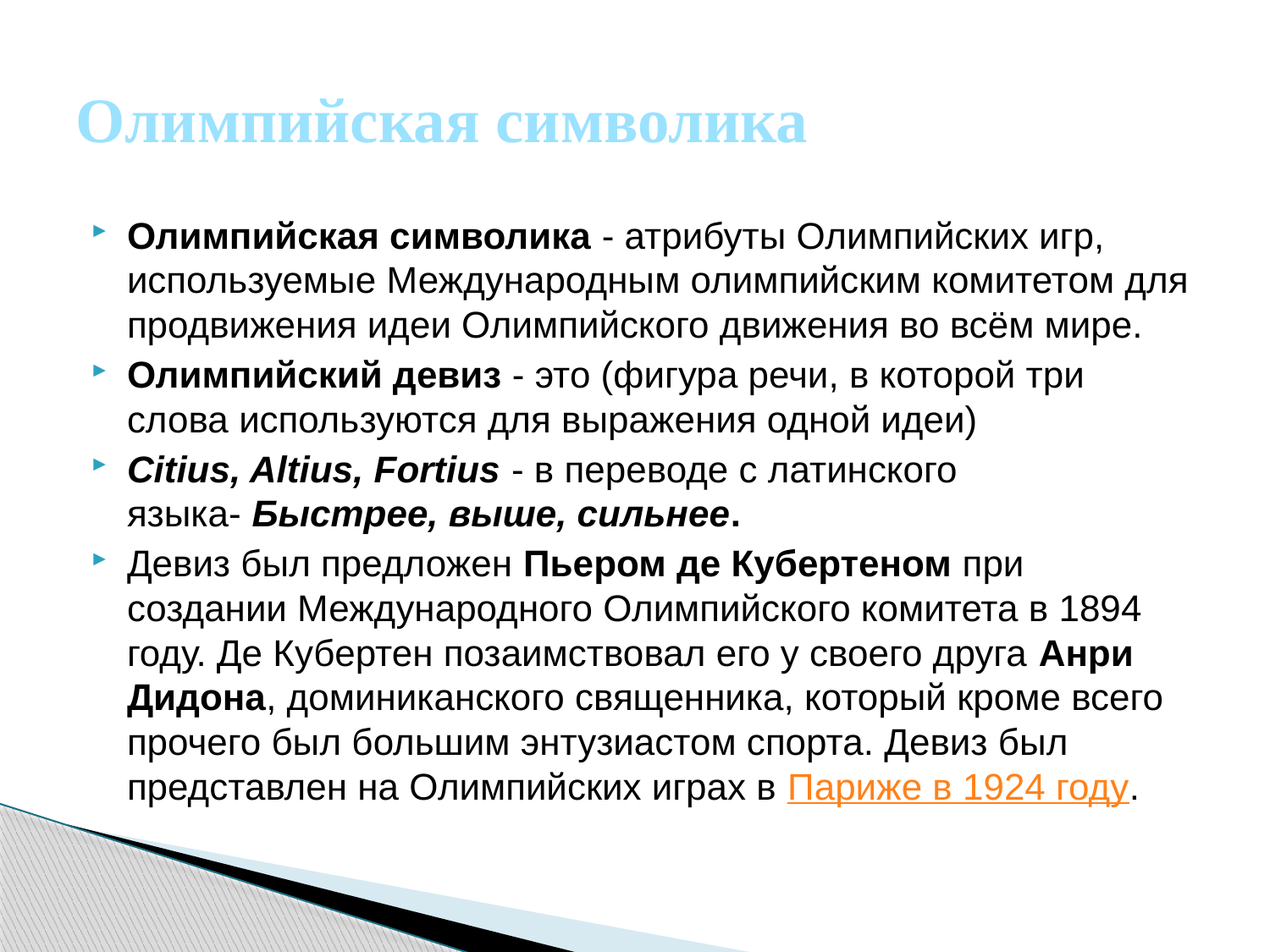

# Олимпийская символика
Олимпийская символика - атрибуты Олимпийских игр, используемые Международным олимпийским комитетом для продвижения идеи Олимпийского движения во всём мире.
Олимпийский девиз - это (фигура речи, в которой три слова используются для выражения одной идеи)
Citius, Altius, Fortius - в переводе с латинского языка- Быстрее, выше, сильнее.
Девиз был предложен Пьером де Кубертеном при создании Международного Олимпийского комитета в 1894 году. Де Кубертен позаимствовал его у своего друга Анри Дидона, доминиканского священника, который кроме всего прочего был большим энтузиастом спорта. Девиз был представлен на Олимпийских играх в Париже в 1924 году.